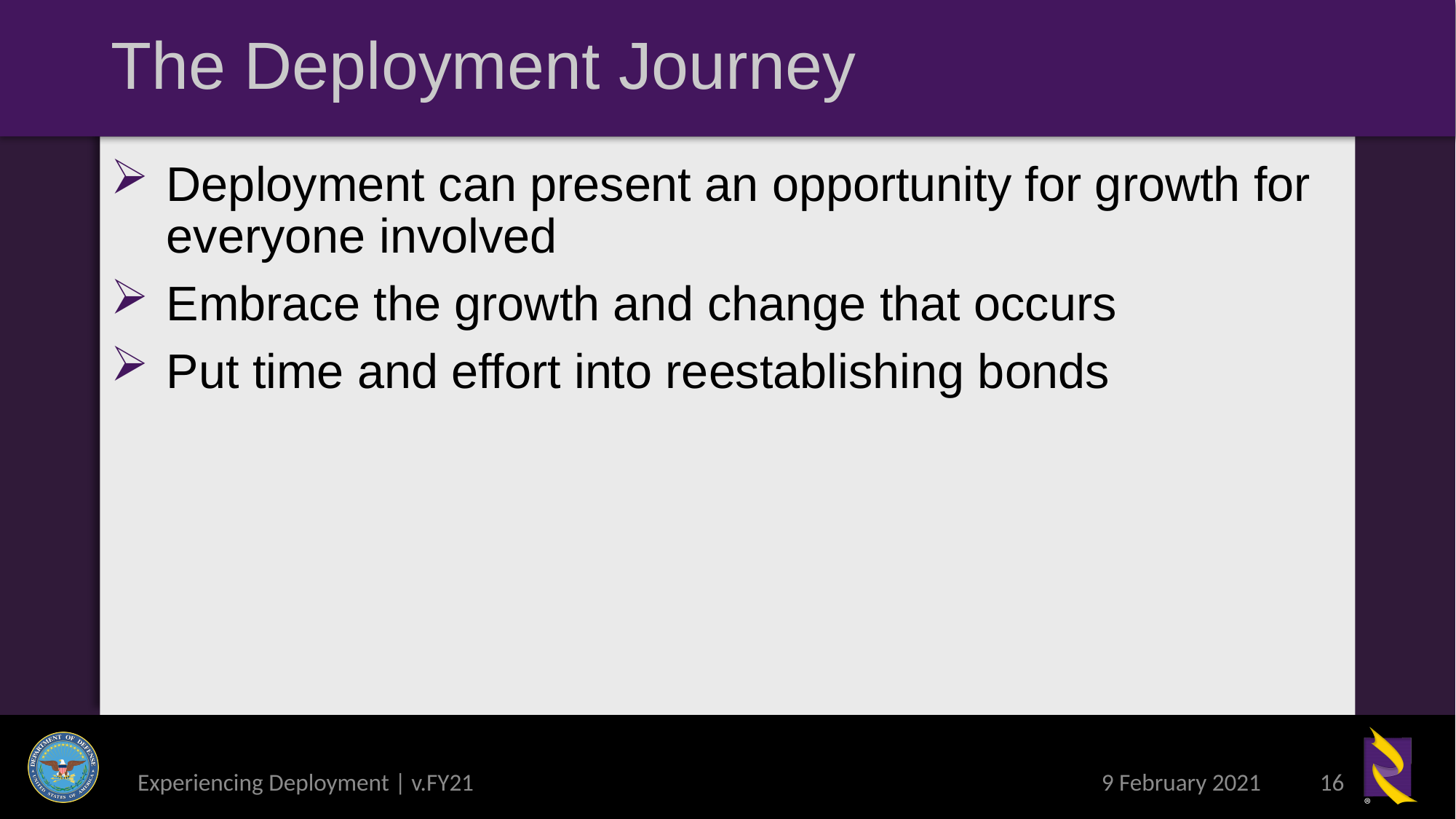

# The Deployment Journey
Deployment can present an opportunity for growth for everyone involved
Embrace the growth and change that occurs
Put time and effort into reestablishing bonds
Experiencing Deployment | v.FY21
9 February 2021
16